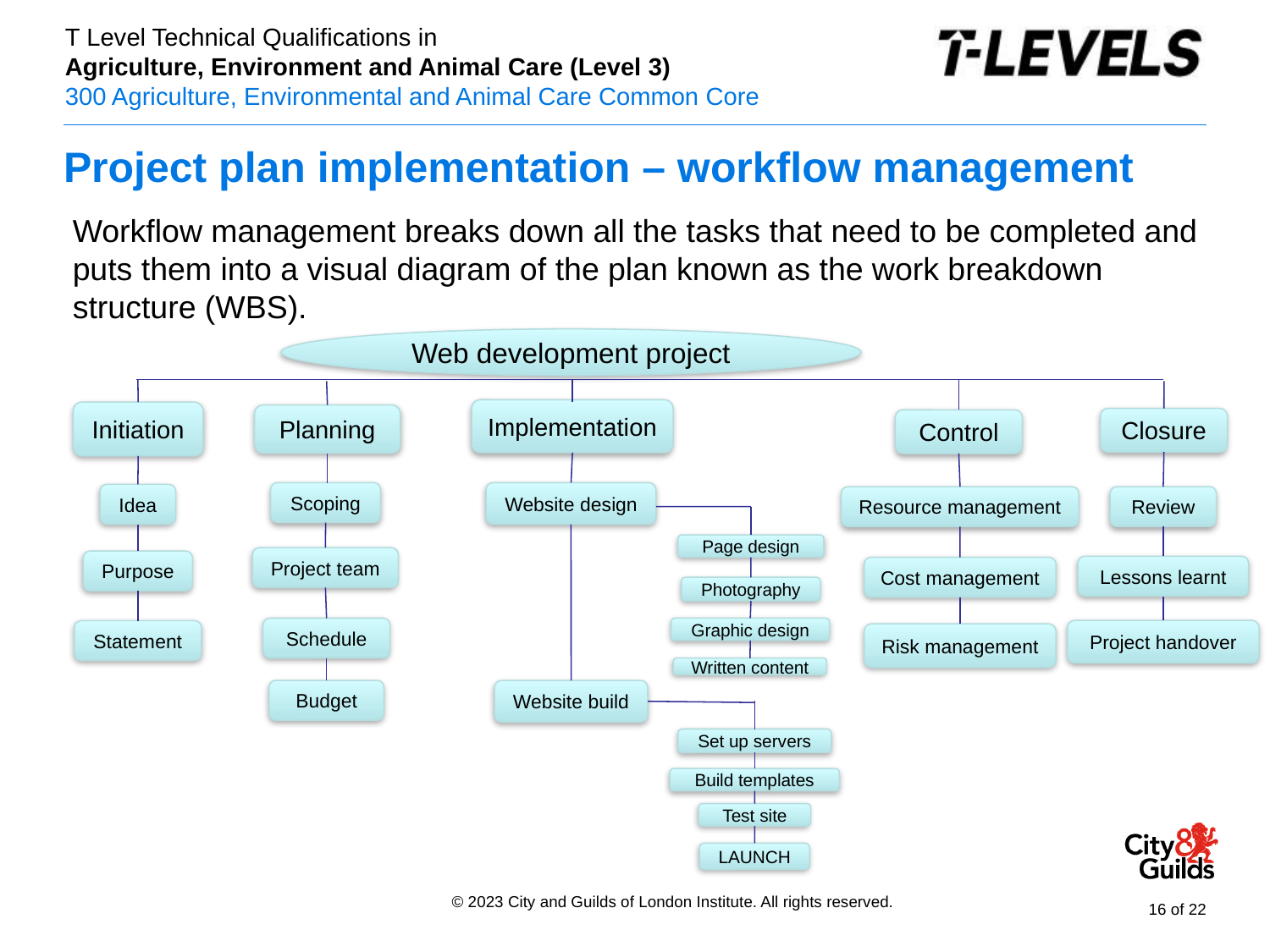

# Project plan implementation – workflow management
Workflow management breaks down all the tasks that need to be completed and puts them into a visual diagram of the plan known as the work breakdown structure (WBS).
Web development project
Implementation
Initiation
Planning
Closure
Control
Scoping
Website design
Idea
Review
Resource management
Page design
Project team
Purpose
Lessons learnt
Cost management
Photography
Graphic design
Schedule
Project handover
Statement
Risk management
Written content
Budget
Website build
Set up servers
Build templates
Test site
LAUNCH